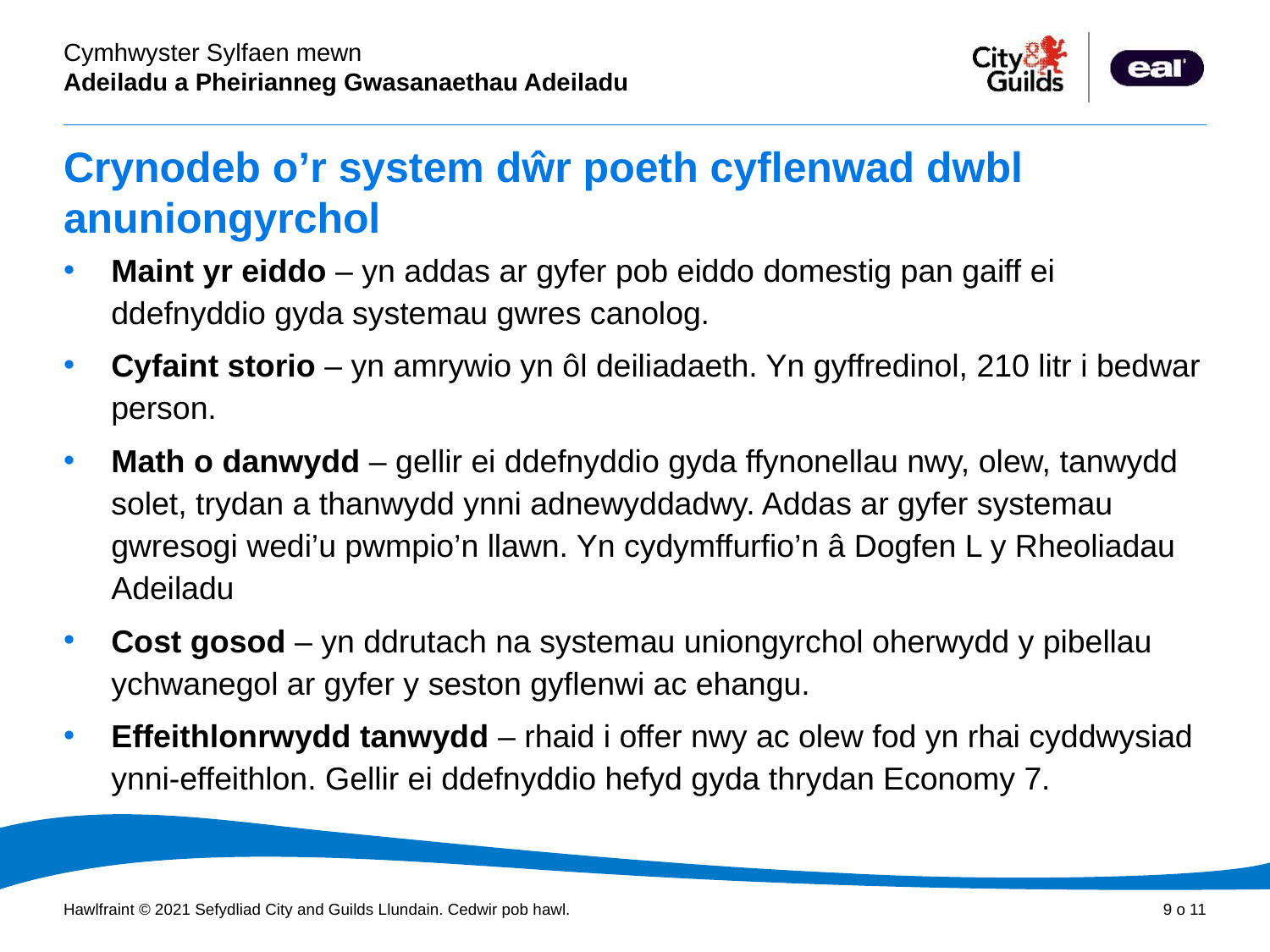

# Crynodeb o’r system dŵr poeth cyflenwad dwbl anuniongyrchol
Maint yr eiddo – yn addas ar gyfer pob eiddo domestig pan gaiff ei ddefnyddio gyda systemau gwres canolog.
Cyfaint storio – yn amrywio yn ôl deiliadaeth. Yn gyffredinol, 210 litr i bedwar person.
Math o danwydd – gellir ei ddefnyddio gyda ffynonellau nwy, olew, tanwydd solet, trydan a thanwydd ynni adnewyddadwy. Addas ar gyfer systemau gwresogi wedi’u pwmpio’n llawn. Yn cydymffurfio’n â Dogfen L y Rheoliadau Adeiladu
Cost gosod – yn ddrutach na systemau uniongyrchol oherwydd y pibellau ychwanegol ar gyfer y seston gyflenwi ac ehangu.
Effeithlonrwydd tanwydd – rhaid i offer nwy ac olew fod yn rhai cyddwysiad ynni-effeithlon. Gellir ei ddefnyddio hefyd gyda thrydan Economy 7.